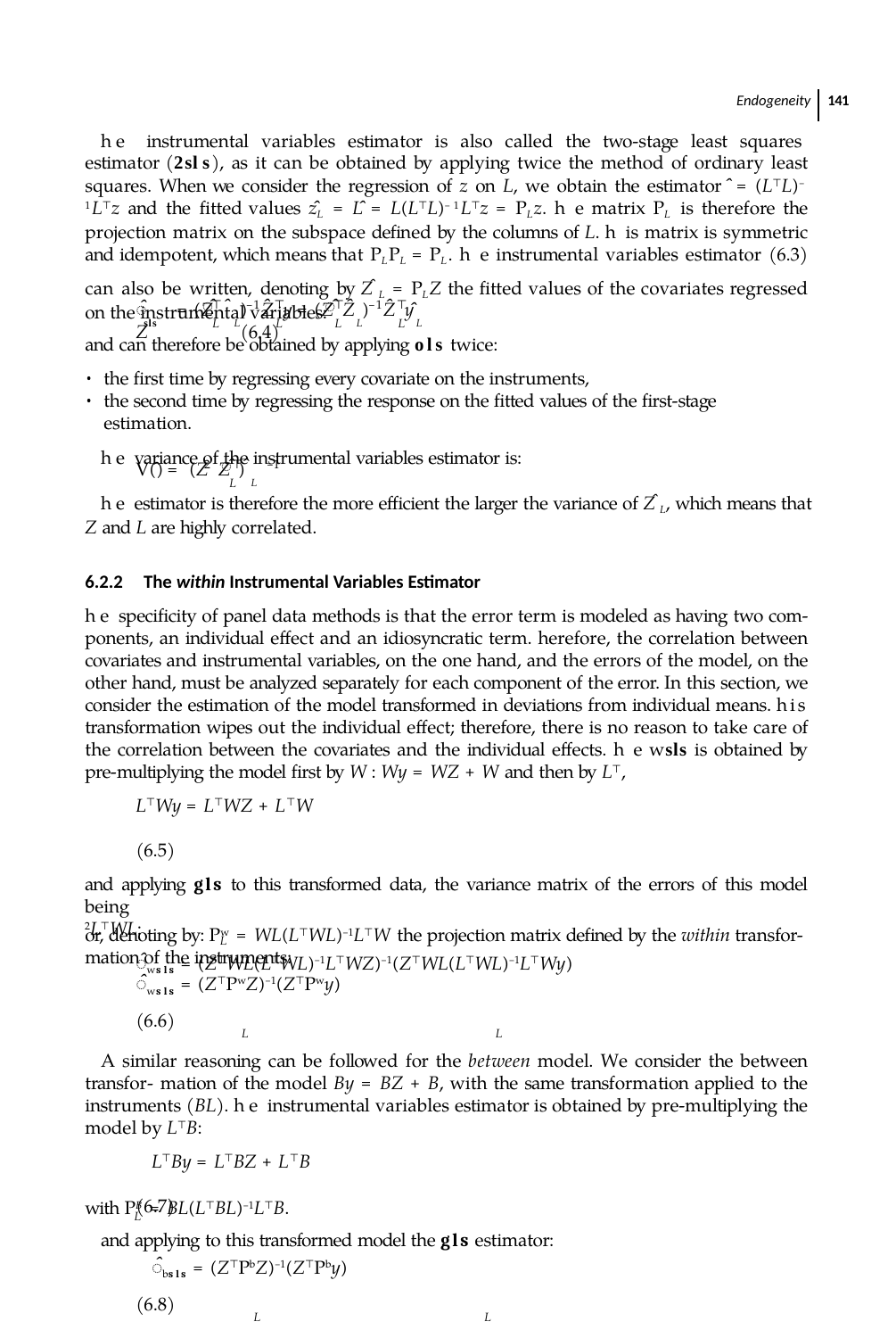

Endogeneity  141

he  instrumental  variables  estimator  is  also  called  the  two-stage  least  squares  estimator (2sls), as it can be obtained by applying twice the method of ordinary least squares. When we consider the regression of z on L, we obtain the estimator ̂ = (L⊤L)–1L⊤z and the ﬁtted values ẑL  = L̂ = L(L⊤L)–1L⊤z = PLz. he matrix PL  is therefore the projection matrix on the subspace deﬁned by the columns of L. his matrix is symmetric and idempotent, which means that PLPL  = PL. he instrumental variables estimator (6.3) can also be written, denoting by Ẑ L  = PLZ the ﬁtted values of the covariates regressed on the instrumental variables:

̂ ̂	̂
̂ ̂	̂
⊤
–1  ⊤
⊤
–1  ⊤
̂	= (Z Z
)  Z y = (Z Z )  Z ŷ	(6.4)
sls	L  L	L	L  L	L L
and can therefore be obtained by applying ols twice:
the ﬁrst time by regressing every covariate on the instruments,
the second time by regressing the response on the ﬁtted values of the ﬁrst-stage estimation.
he variance of the instrumental variables estimator is:
̂ ̂
2	⊤	–1
V(̂) =  (Z Z )
L  L
he estimator is therefore the more eﬃcient the larger the variance of Ẑ L, which means that
Z and L are highly correlated.

6.2.2  The within Instrumental Variables Estimator
he speciﬁcity of panel data methods is that the error term is modeled as having two com- ponents, an individual effect and an idiosyncratic term. herefore, the correlation between covariates and instrumental variables, on the one hand, and the errors of the model, on the other hand, must be analyzed separately for each component of the error. In this section, we consider the estimation of the model transformed in deviations from individual means. his transformation wipes out the individual effect; therefore, there is no reason to take care of the correlation between the covariates and the individual effects. he wsls is obtained by pre-multiplying the model ﬁrst by W : Wy = WZ + W and then by L⊤,
L⊤Wy = L⊤WZ + L⊤W	(6.5)
and applying gls to this transformed data, the variance matrix of the errors of this model being
2L⊤WL:
̂wsls = (Z⊤WL(L⊤WL)–1L⊤WZ)–1(Z⊤WL(L⊤WL)–1L⊤Wy)
or, denoting by: Pw = WL(L⊤WL)–1L⊤W the projection matrix deﬁned by the within transfor-
L
mation of the instruments:
̂wsls = (Z⊤PwZ)–1(Z⊤Pwy)	(6.6)
L	L
A similar reasoning can be followed for the between model. We consider the between transfor- mation of the model By = BZ + B, with the same transformation applied to the instruments (BL). he instrumental variables estimator is obtained by pre-multiplying the model by L⊤B:
L⊤By = L⊤BZ + L⊤B	(6.7)
and applying to this transformed model the gls estimator:
̂bsls = (Z⊤PbZ)–1(Z⊤Pby)	(6.8)
L	L
with PB = BL(L⊤BL)–1L⊤B.
L